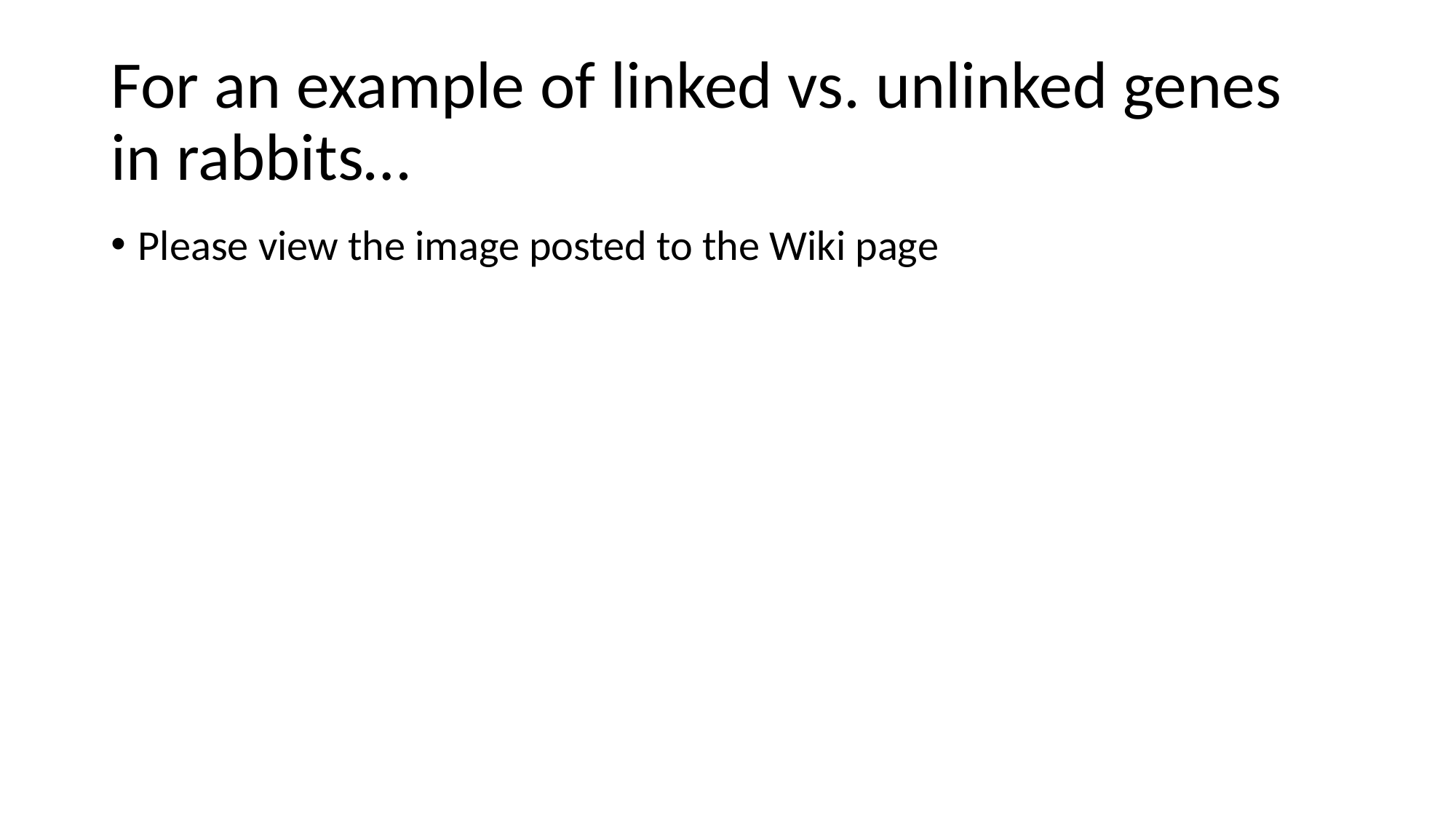

# For an example of linked vs. unlinked genes in rabbits…
Please view the image posted to the Wiki page